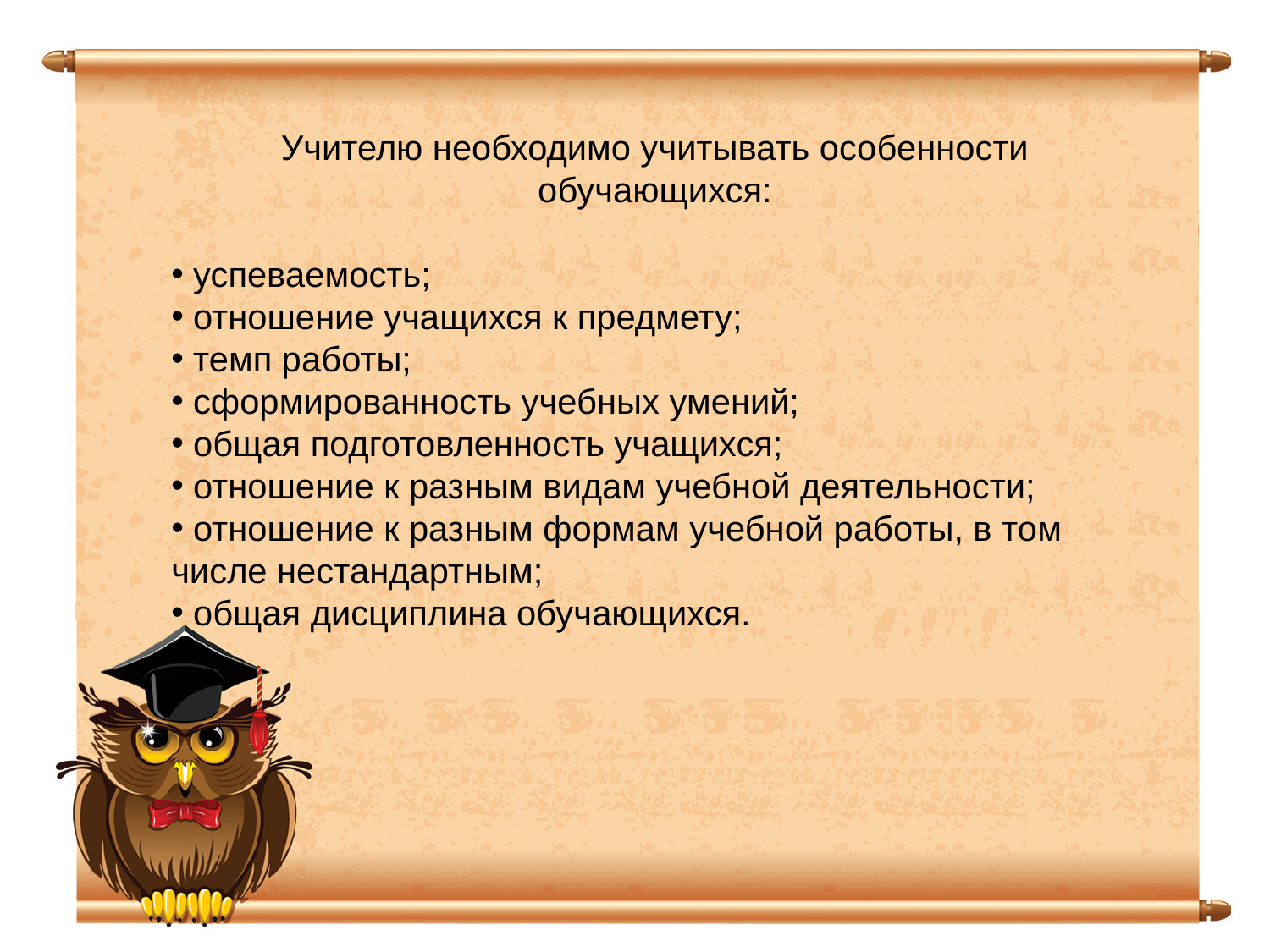

Учителю необходимо учитывать особенности обучающихся:

 успеваемость;
 отношение учащихся к предмету;
 темп работы;
 сформированность учебных умений;
 общая подготовленность учащихся;
 отношение к разным видам учебной деятельности;
 отношение к разным формам учебной работы, в том числе нестандартным;
 общая дисциплина обучающихся.